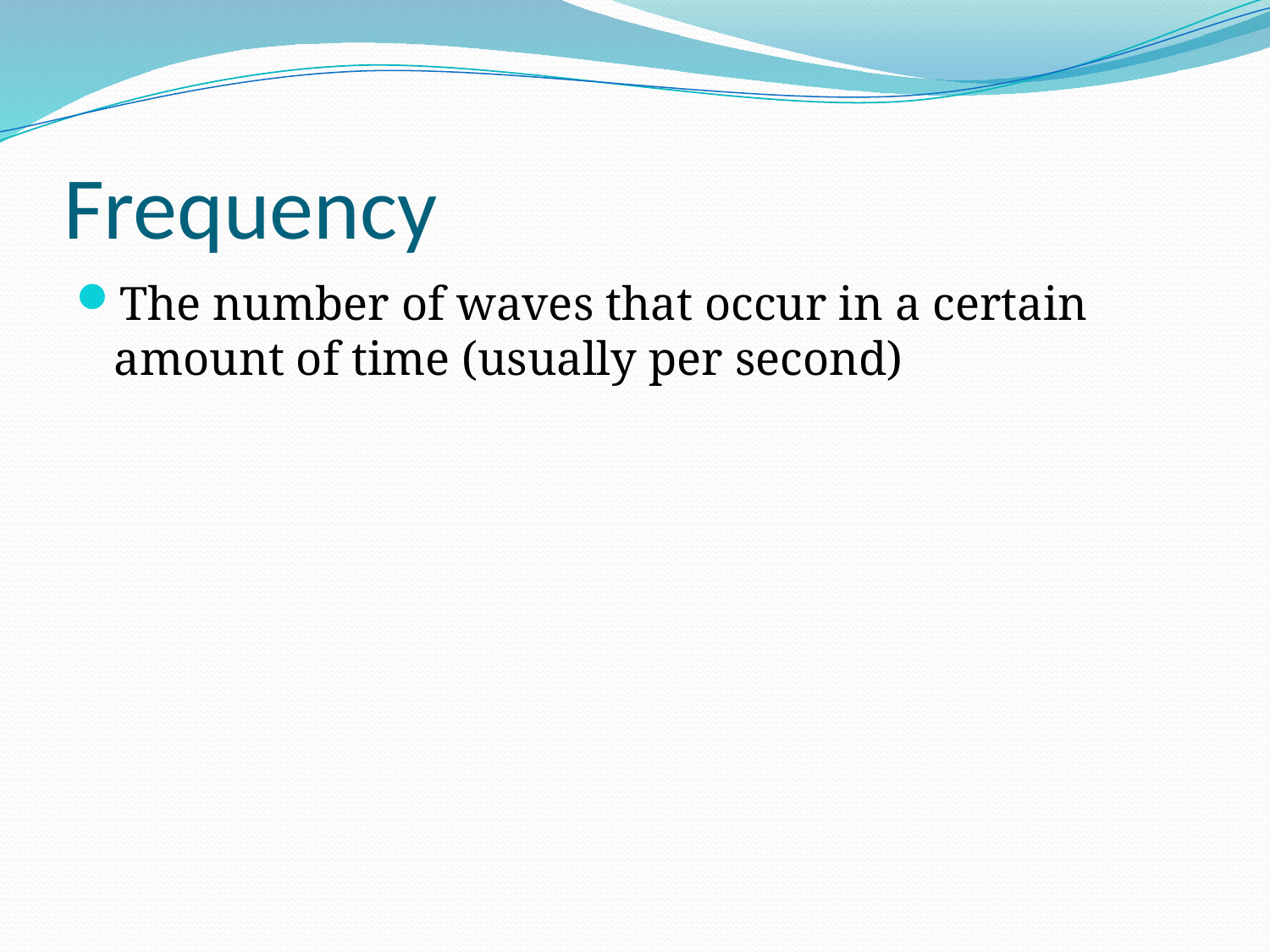

# Frequency
The number of waves that occur in a certain amount of time (usually per second)